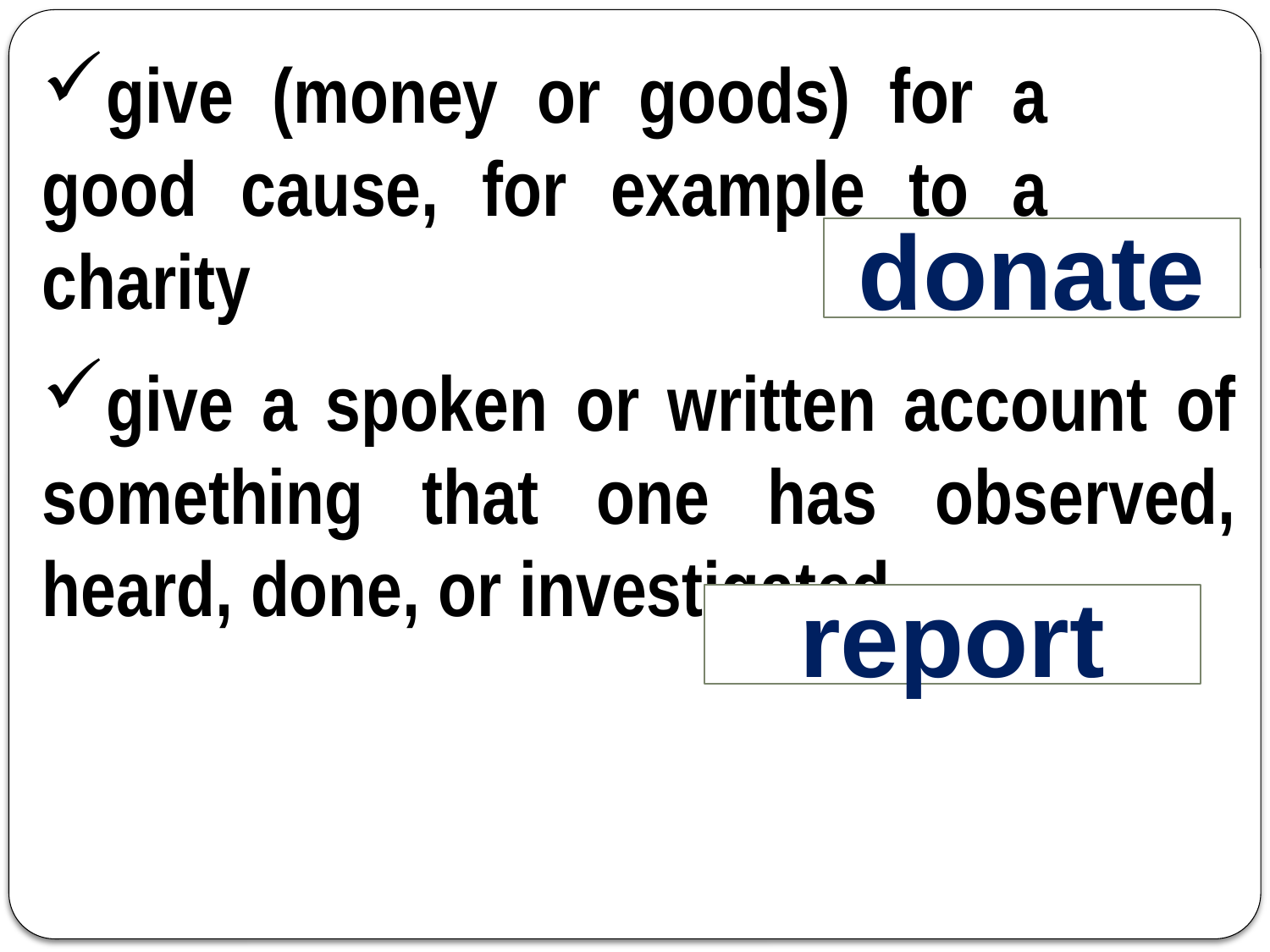

give (money or goods) for a good cause, for example to a charity
donate
give a spoken or written account of something that one has observed, heard, done, or investigated
report